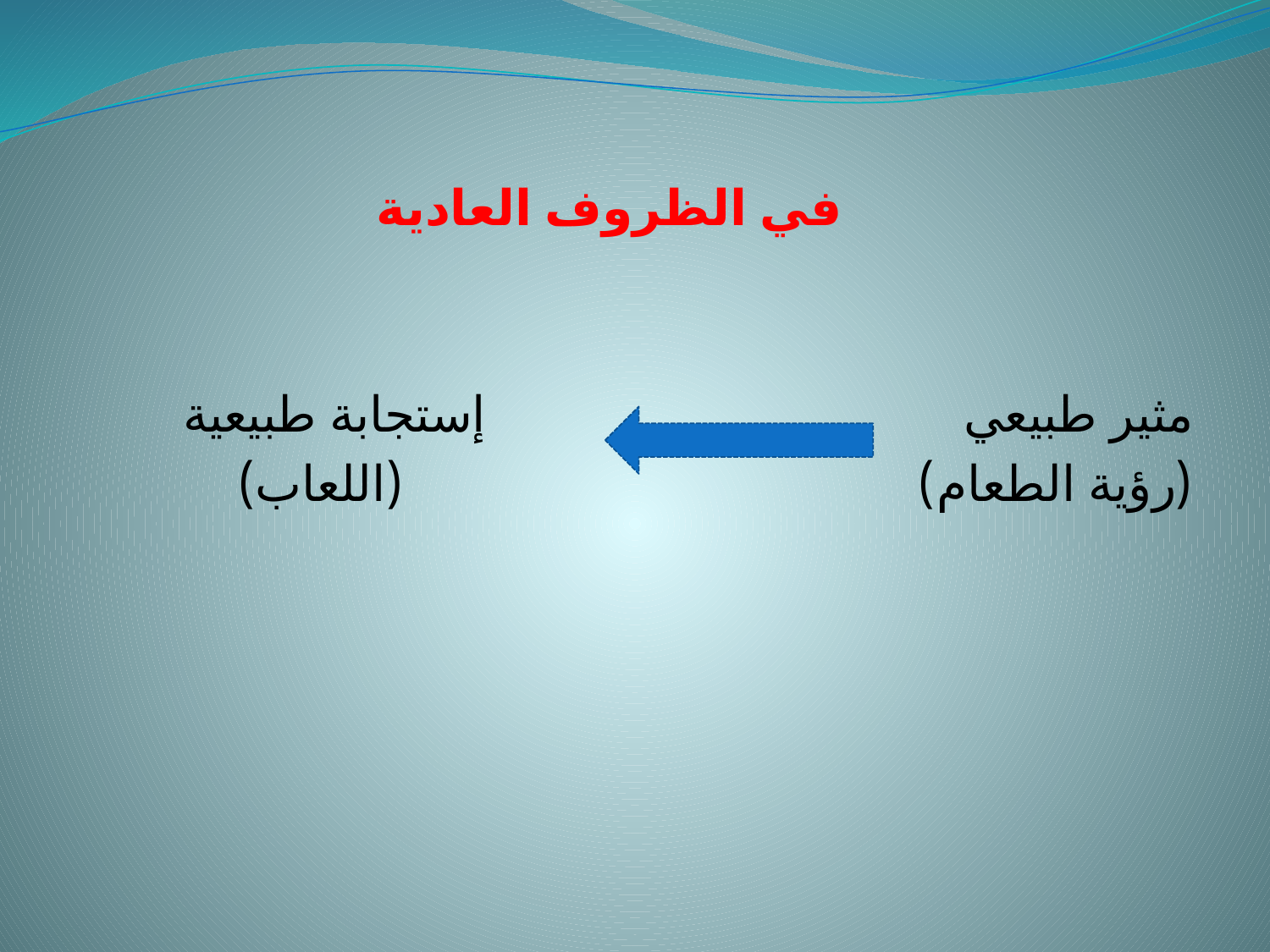

في الظروف العادية

مثير طبيعي                                     إستجابة طبيعية
(رؤية الطعام)                                        (اللعاب)